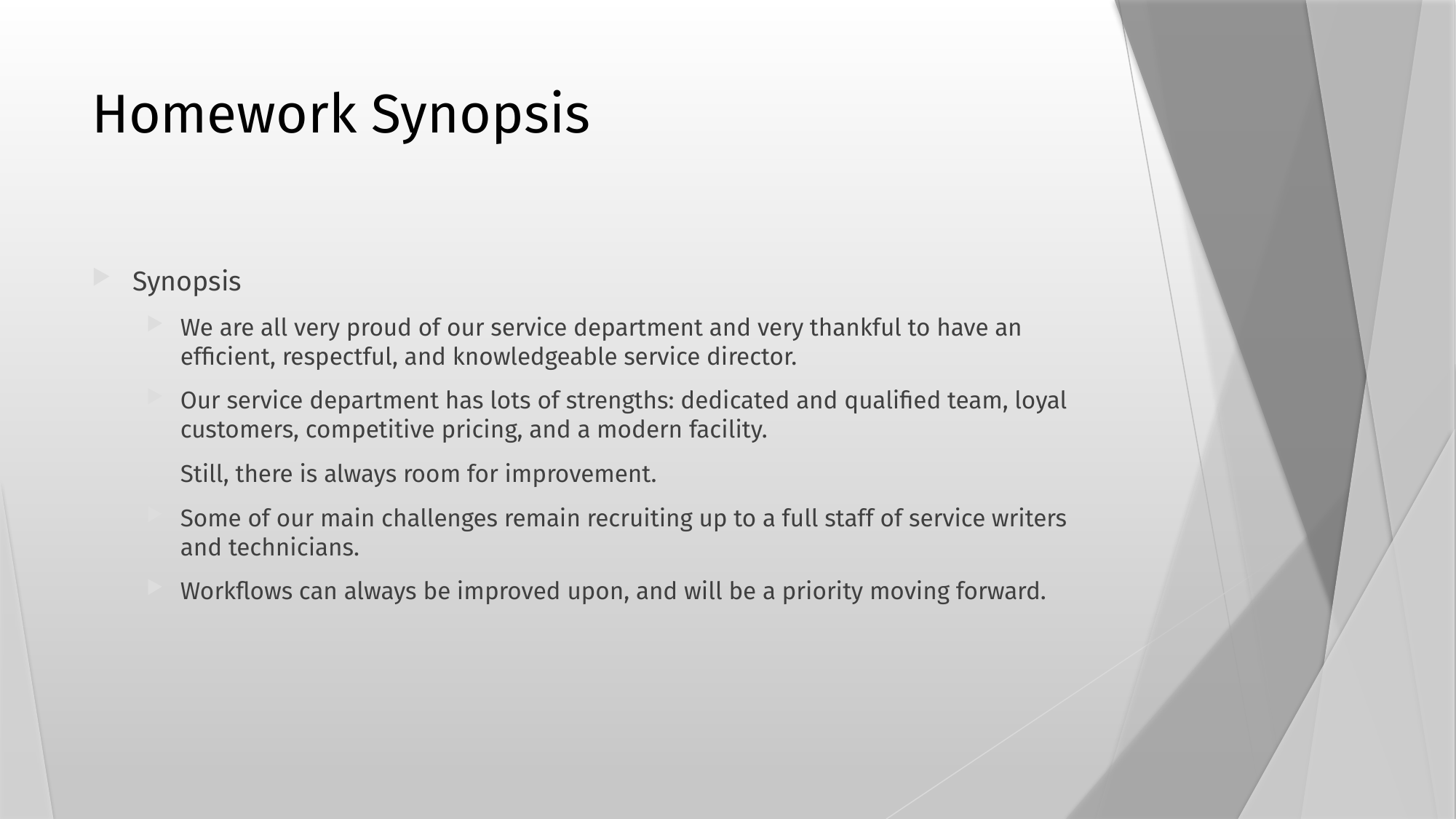

# Homework Synopsis
Synopsis
We are all very proud of our service department and very thankful to have an efficient, respectful, and knowledgeable service director.
Our service department has lots of strengths: dedicated and qualified team, loyal customers, competitive pricing, and a modern facility.
Still, there is always room for improvement.
Some of our main challenges remain recruiting up to a full staff of service writers and technicians.
Workflows can always be improved upon, and will be a priority moving forward.